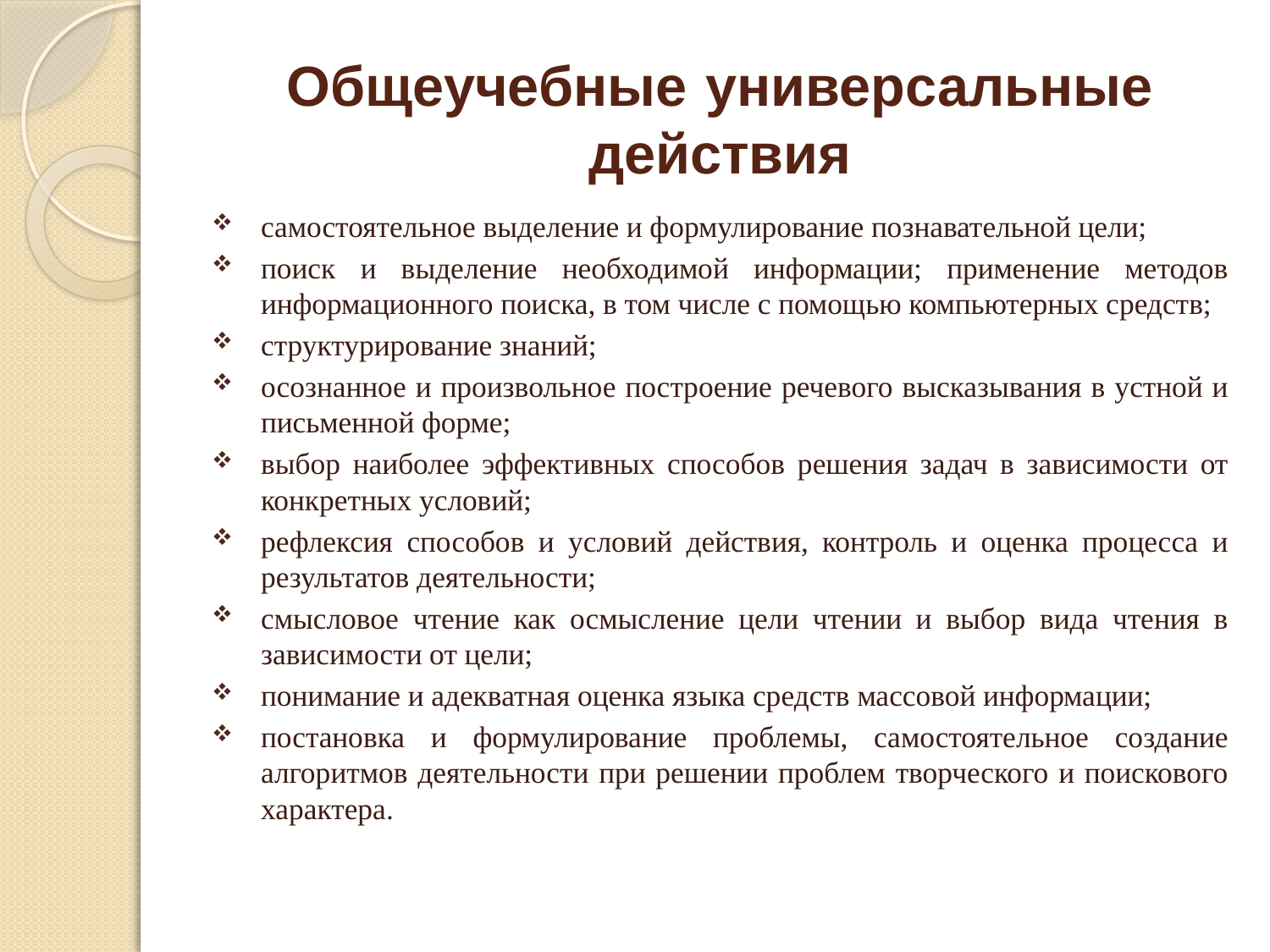

# Общеучебные универсальные действия
самостоятельное выделение и формулирование познавательной цели;
поиск и выделение необходимой информации; применение методов информационного поиска, в том числе с помощью компьютерных средств;
структурирование знаний;
осознанное и произвольное построение речевого высказывания в устной и письменной форме;
выбор наиболее эффективных способов решения задач в зависимости от конкретных условий;
рефлексия способов и условий действия, контроль и оценка процесса и результатов деятельности;
смысловое чтение как осмысление цели чтении и выбор вида чтения в зависимости от цели;
понимание и адекватная оценка языка средств массовой информации;
постановка и формулирование проблемы, самостоятельное создание алгоритмов деятельности при решении проблем творческого и поискового характера.